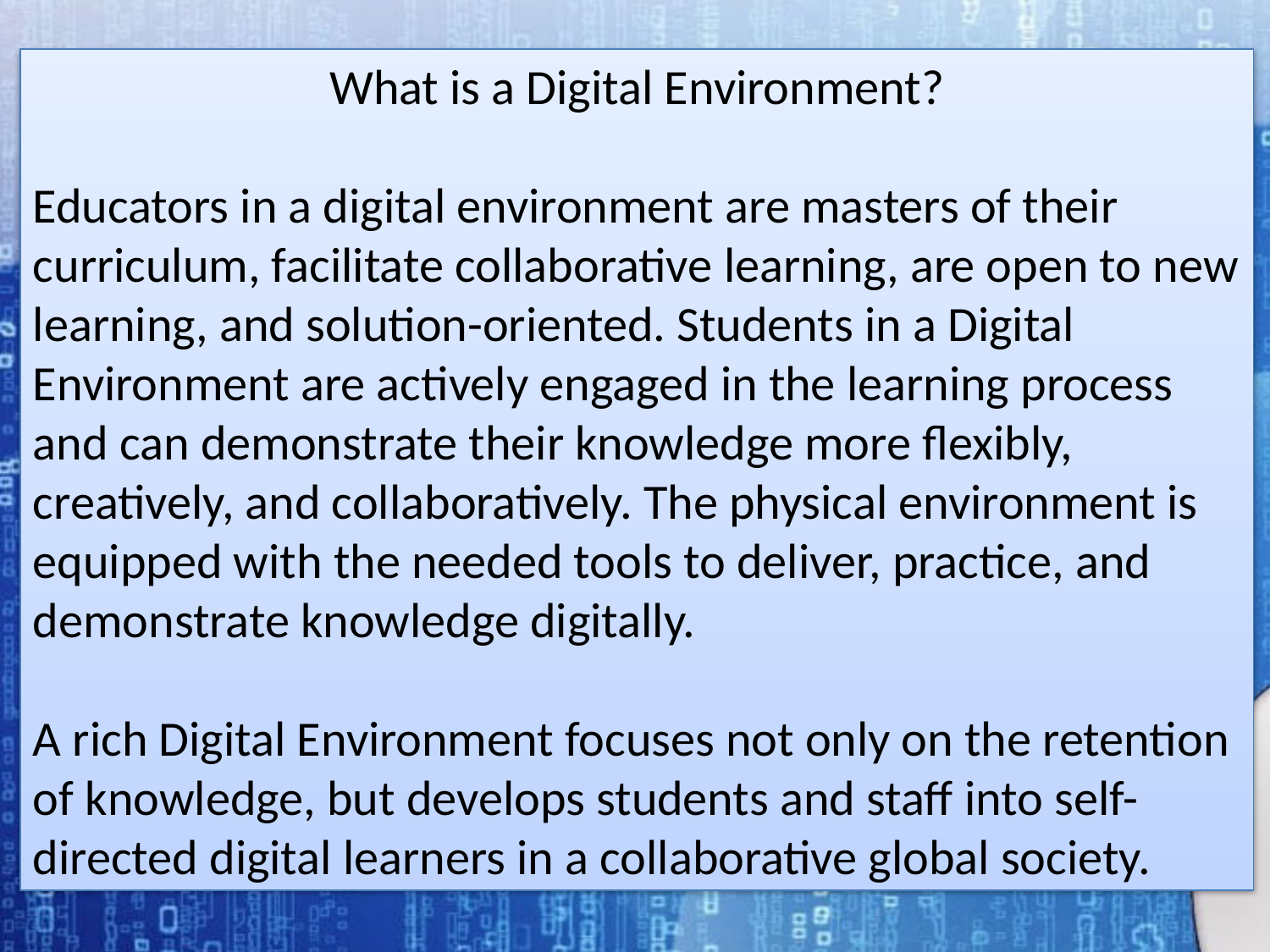

What is a Digital Environment?

Educators in a digital environment are masters of their curriculum, facilitate collaborative learning, are open to new learning, and solution-oriented. Students in a Digital Environment are actively engaged in the learning process and can demonstrate their knowledge more flexibly, creatively, and collaboratively. The physical environment is equipped with the needed tools to deliver, practice, and demonstrate knowledge digitally.

A rich Digital Environment focuses not only on the retention of knowledge, but develops students and staff into self-directed digital learners in a collaborative global society.